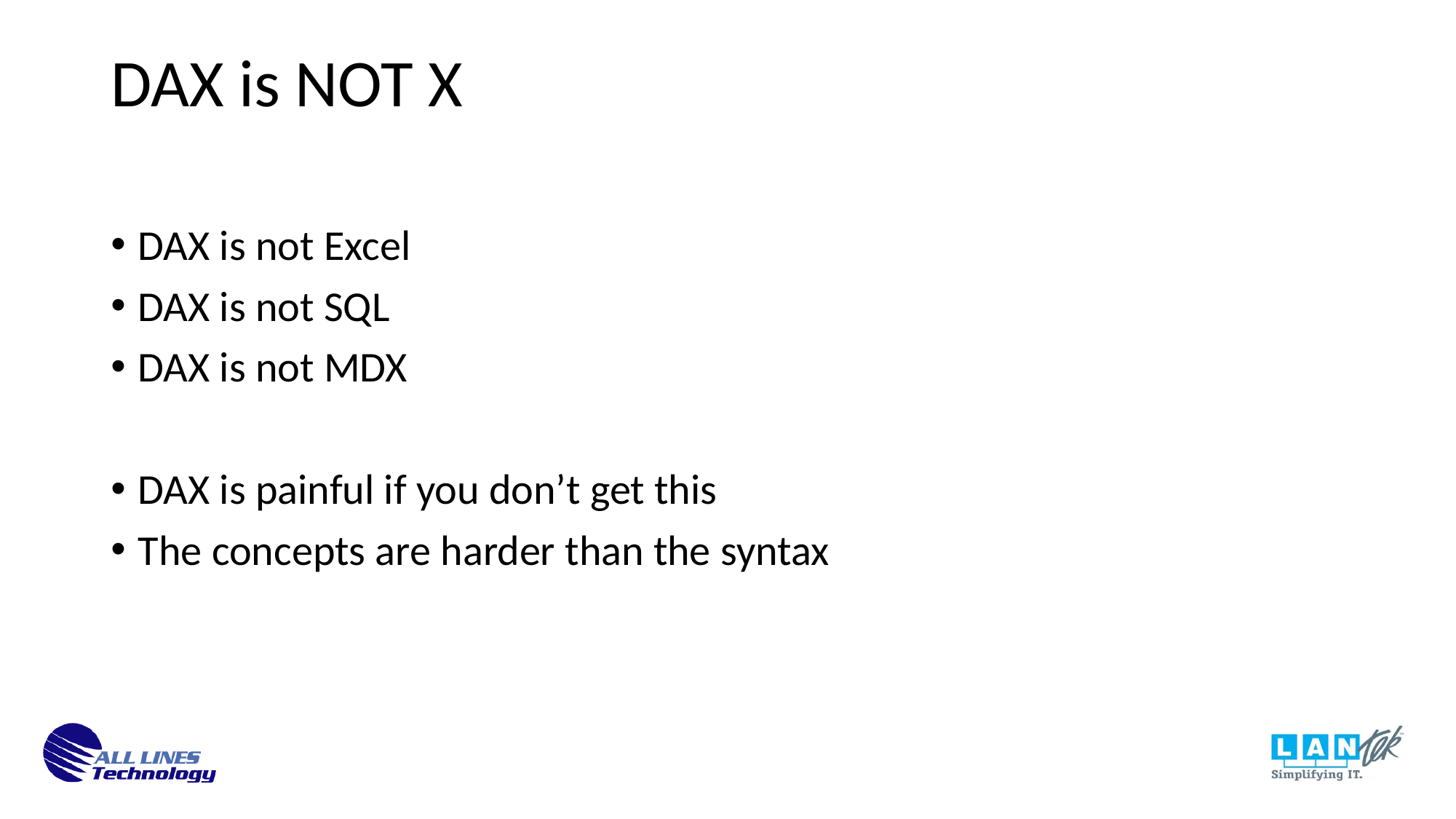

DAX is NOT X
DAX is not Excel
DAX is not SQL
DAX is not MDX

DAX is painful if you don’t get this
The concepts are harder than the syntax